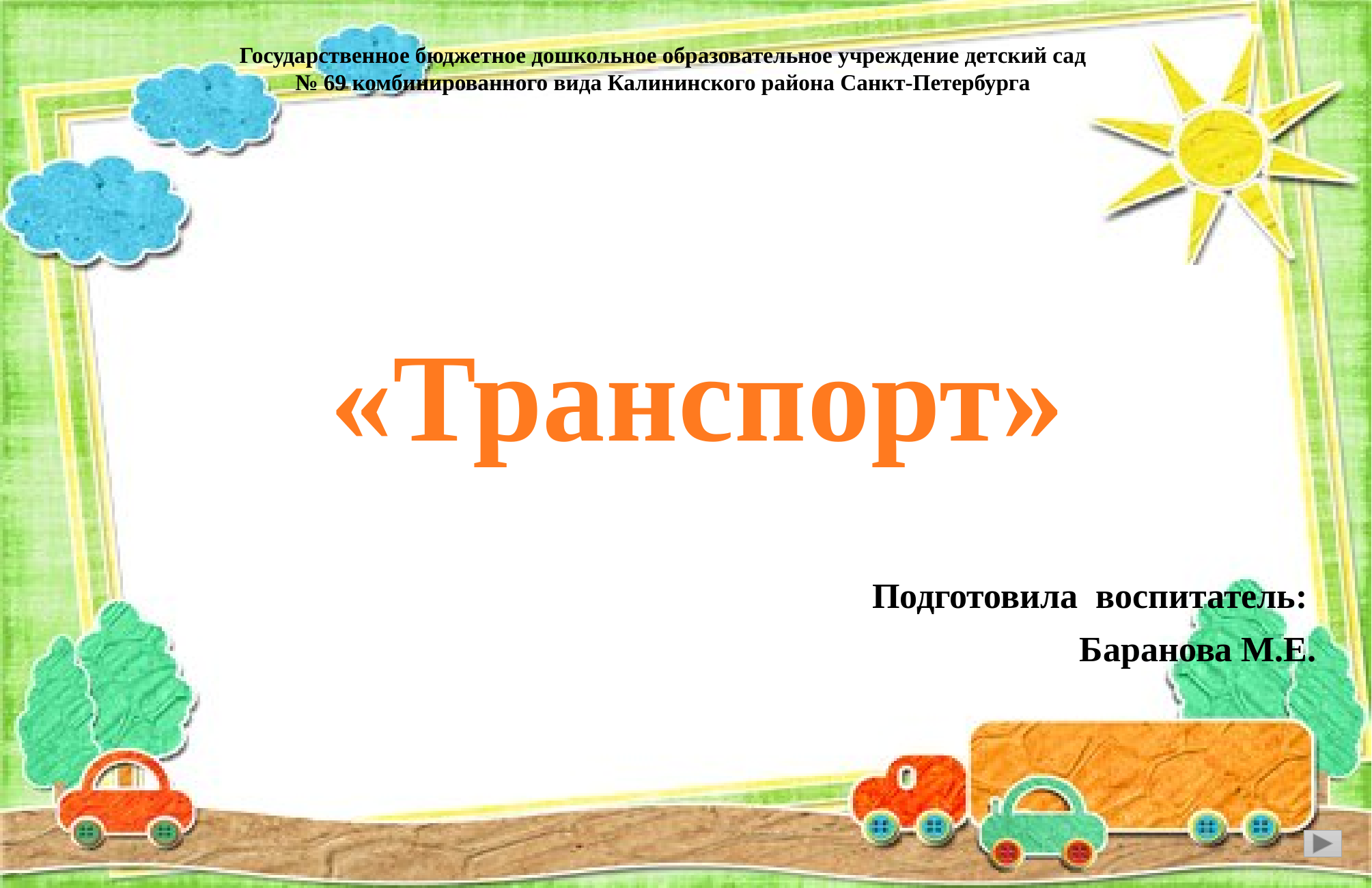

Государственное бюджетное дошкольное образовательное учреждение детский сад
№ 69 комбинированного вида Калининского района Санкт-Петербурга
# «Транспорт»
Подготовила  воспитатель:
Баранова М.Е.